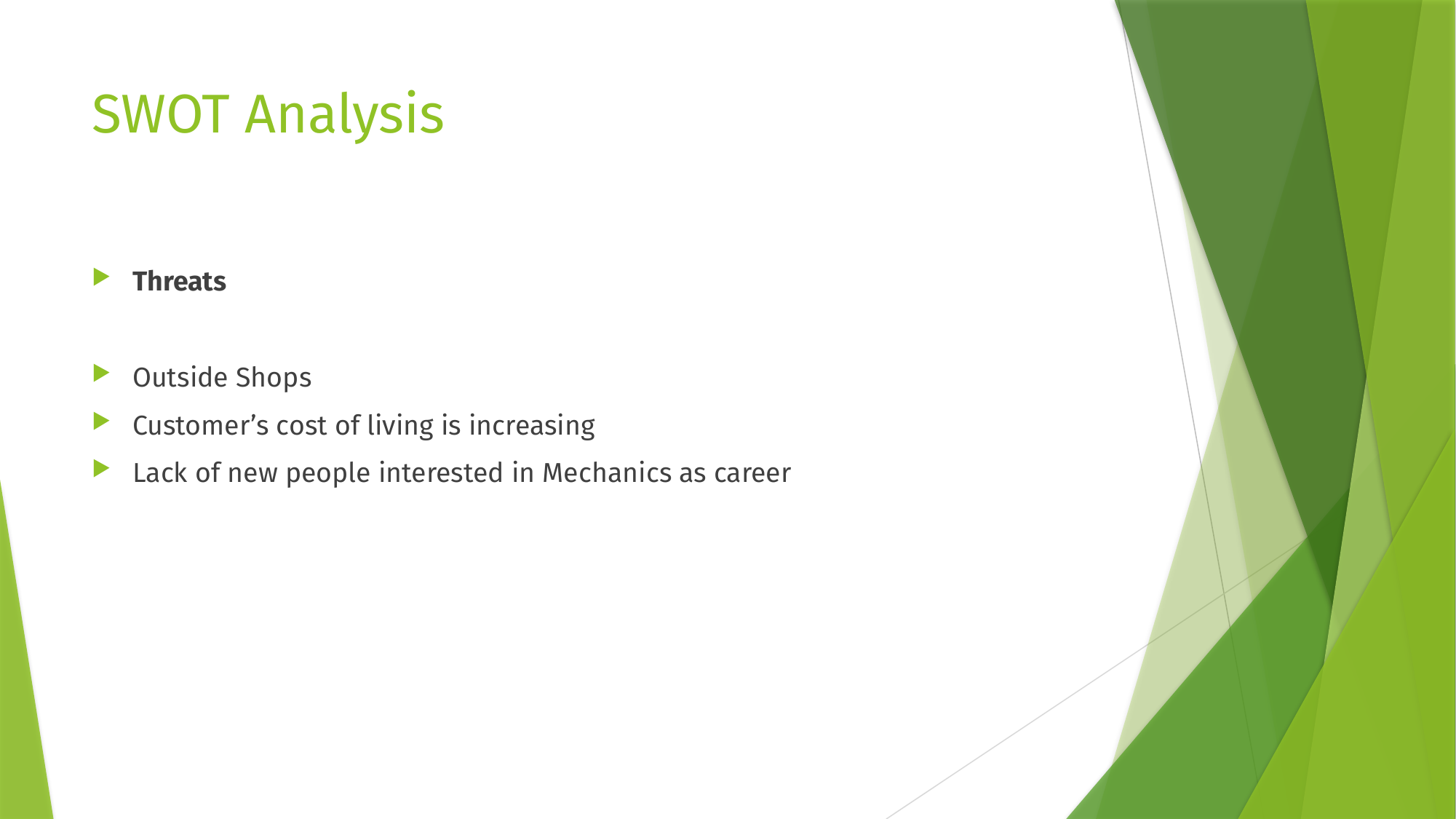

# SWOT Analysis
Threats

Outside Shops
Customer’s cost of living is increasing
Lack of new people interested in Mechanics as career